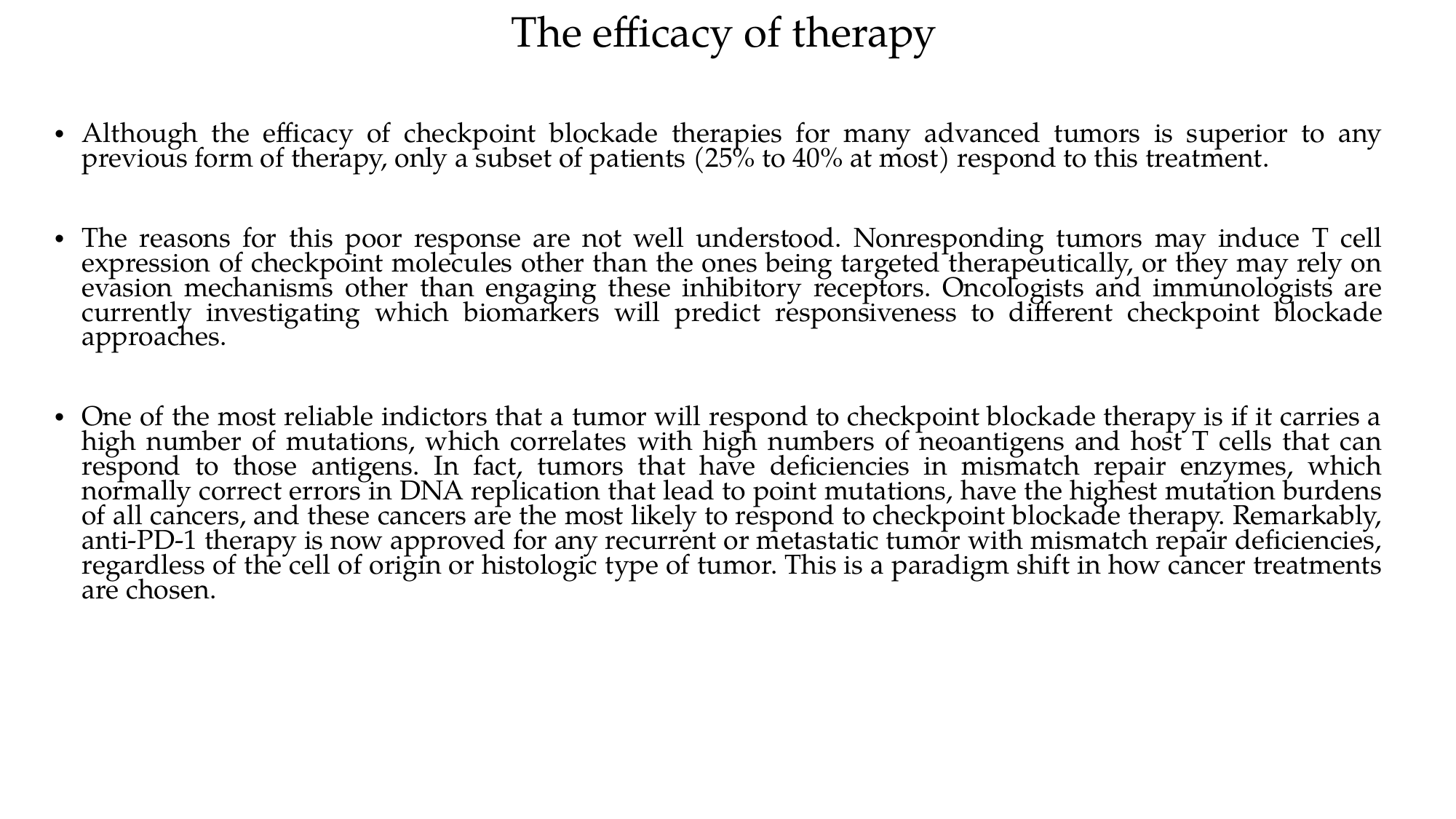

# The efficacy of therapy
Although the efficacy of checkpoint blockade therapies for many advanced tumors is superior to any previous form of therapy, only a subset of patients (25% to 40% at most) respond to this treatment.

The reasons for this poor response are not well understood. Nonresponding tumors may induce T cell expression of checkpoint molecules other than the ones being targeted therapeutically, or they may rely on evasion mechanisms other than engaging these inhibitory receptors. Oncologists and immunologists are currently investigating which biomarkers will predict responsiveness to diﬀerent checkpoint blockade approaches.

One of the most reliable indictors that a tumor will respond to checkpoint blockade therapy is if it carries a high number of mutations, which correlates with high numbers of neoantigens and host T cells that can respond to those antigens. In fact, tumors that have deficiencies in mismatch repair enzymes, which normally correct errors in DNA replication that lead to point mutations, have the highest mutation burdens of all cancers, and these cancers are the most likely to respond to checkpoint blockade therapy. Remarkably, anti-PD-1 therapy is now approved for any recurrent or metastatic tumor with mismatch repair deficiencies, regardless of the cell of origin or histologic type of tumor. This is a paradigm shift in how cancer treatments are chosen.